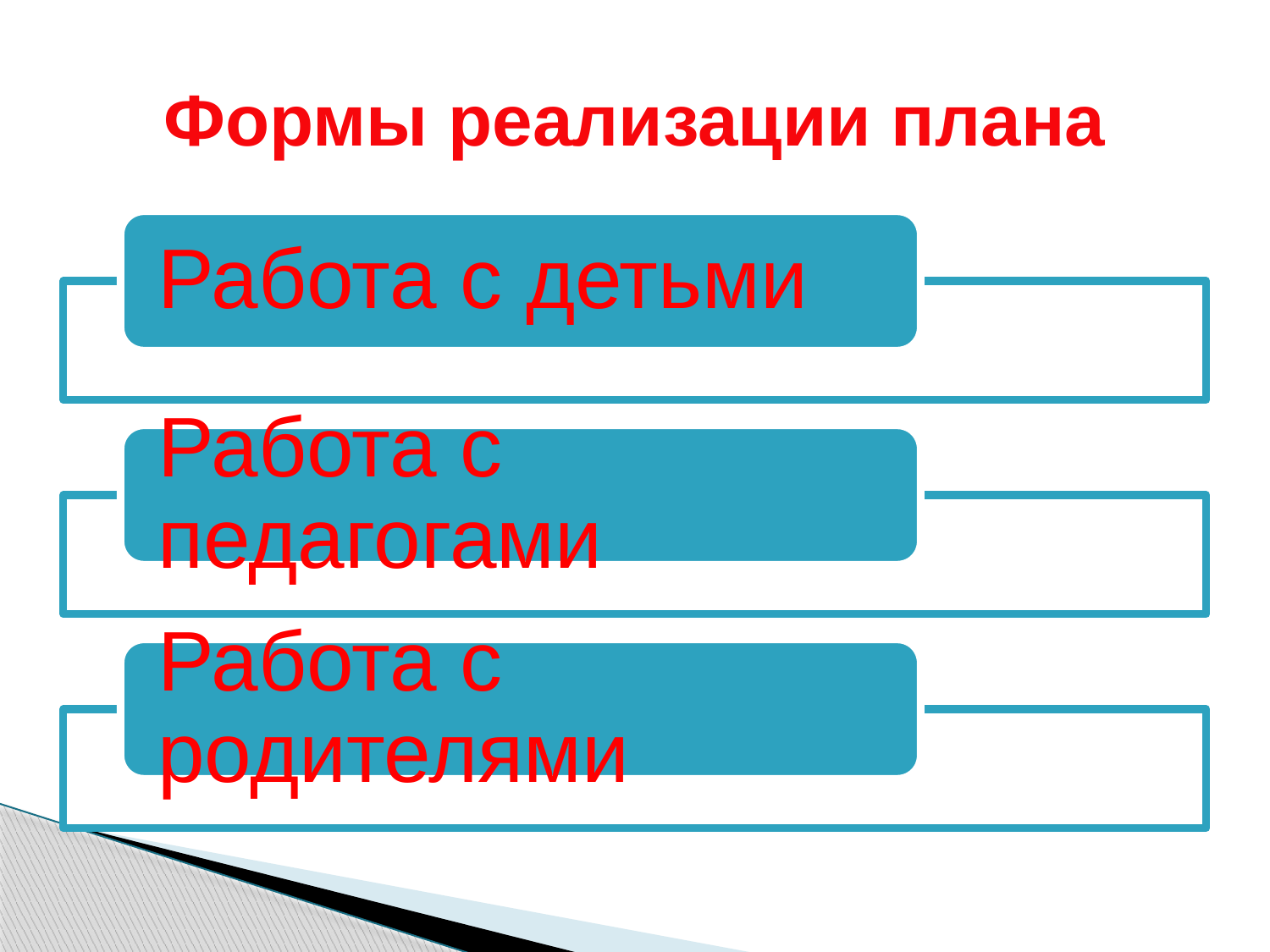

# Формы реализации плана
Работа с детьми
Работа с педагогами
Работа с родителями